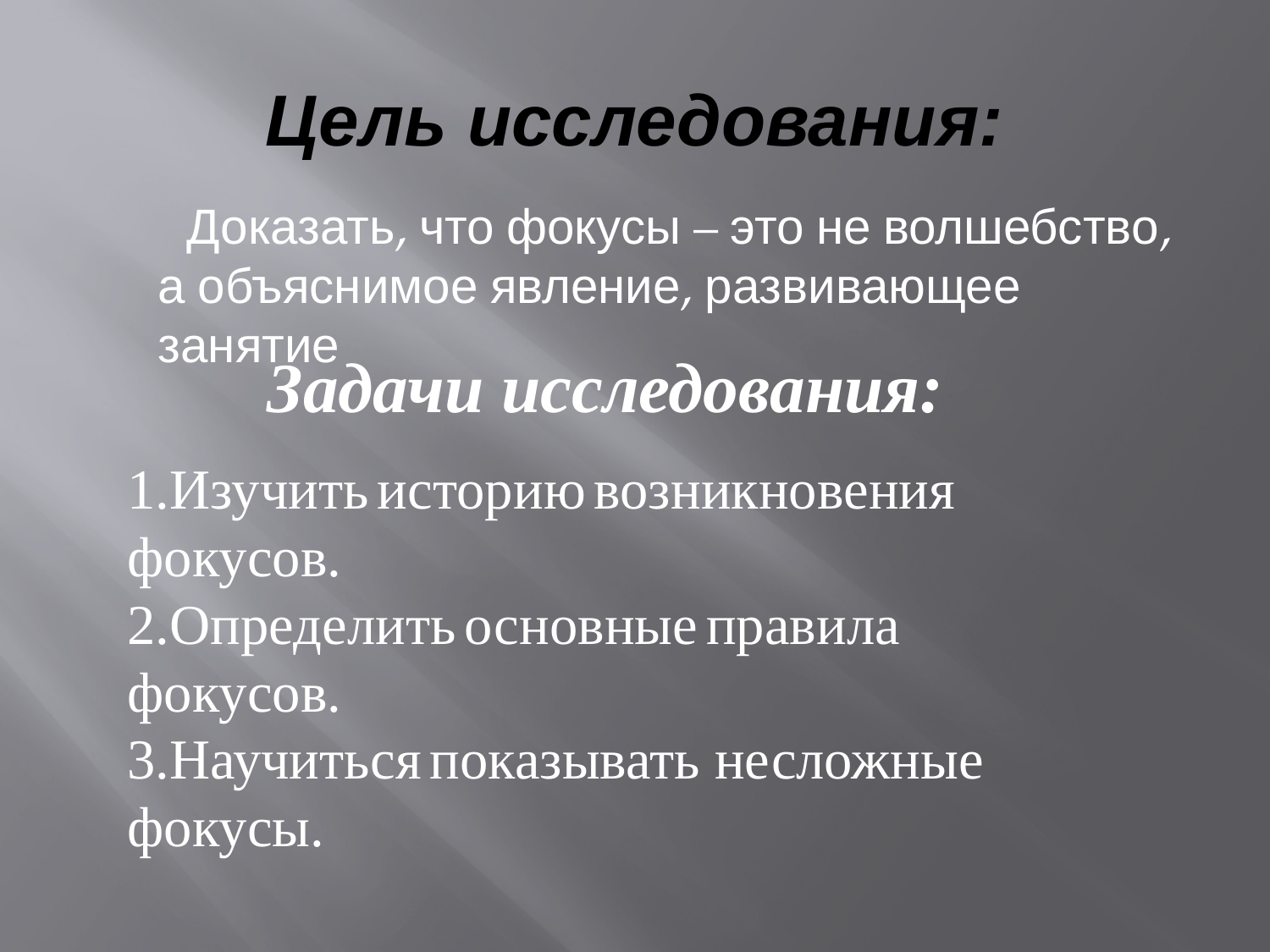

# Цель исследования:
       Доказать, что фокусы – это не волшебство, а объяснимое явление, развивающее занятие
Задачи исследования:
1.Изучить историю возникновения фокусов.
2.Определить основные правила фокусов.
3.Научиться показывать несложные фокусы.